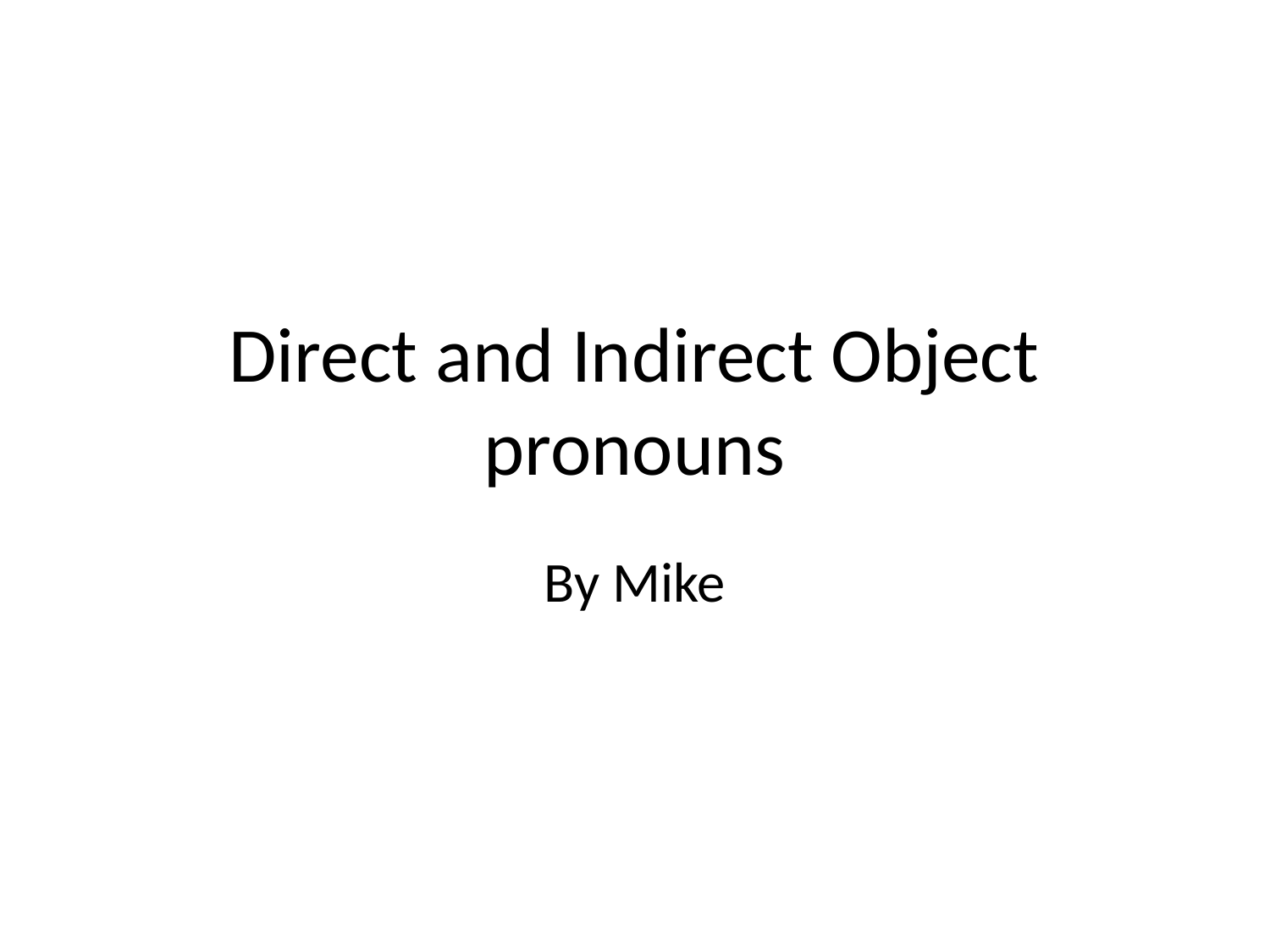

# Direct and Indirect Object pronouns
By Mike